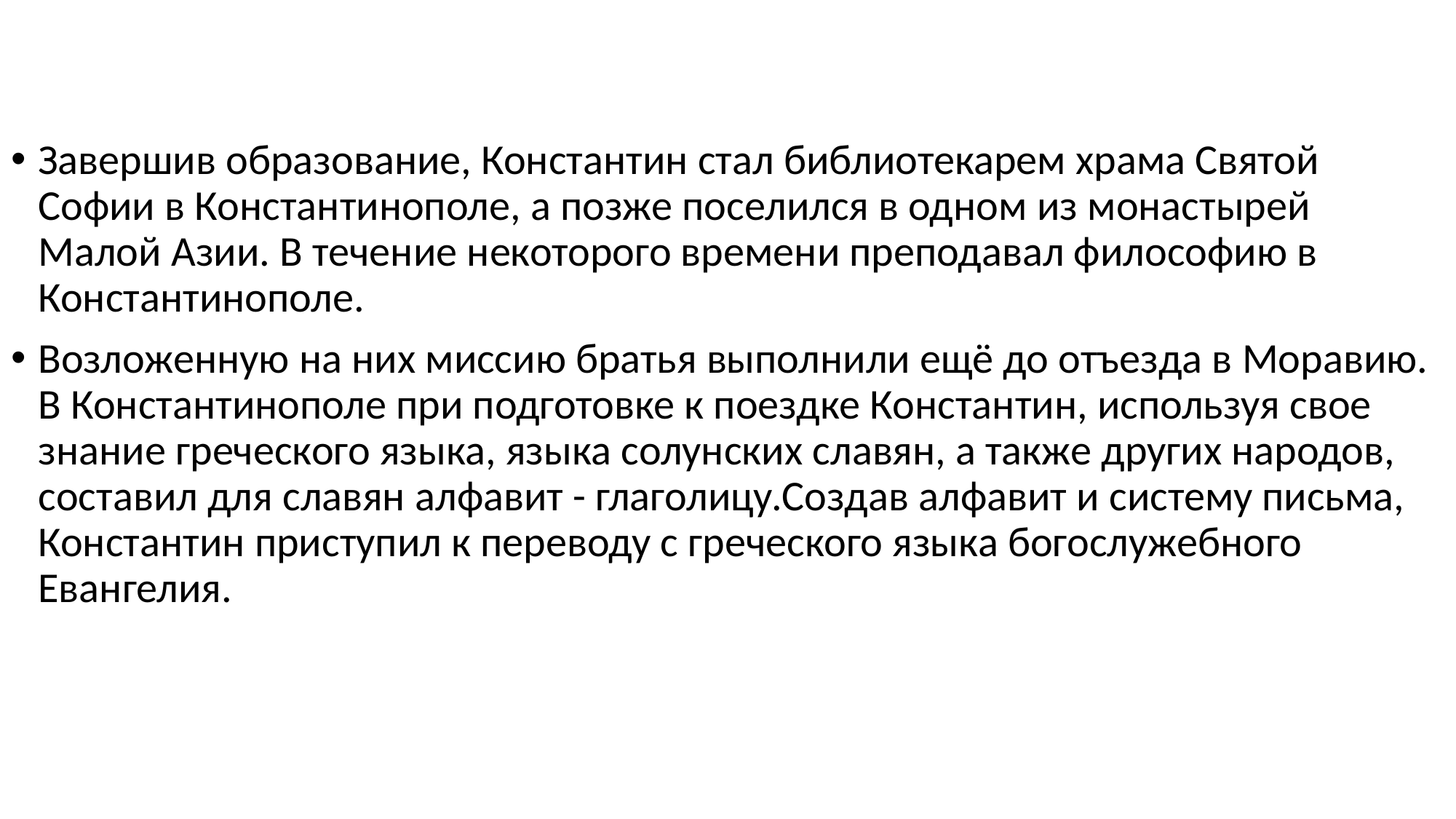

Завершив образование, Константин стал библиотекарем храма Святой Софии в Константинополе, а позже поселился в одном из монастырей Малой Азии. В течение некоторого времени преподавал философию в Константинополе.
Возложенную на них миссию братья выполнили ещё до отъезда в Моравию. В Константинополе при подготовке к поездке Константин, используя свое знание греческого языка, языка солунских славян, а также других народов, составил для славян алфавит - глаголицу.Создав алфавит и систему письма, Константин приступил к переводу с греческого языка богослужебного Евангелия.

#